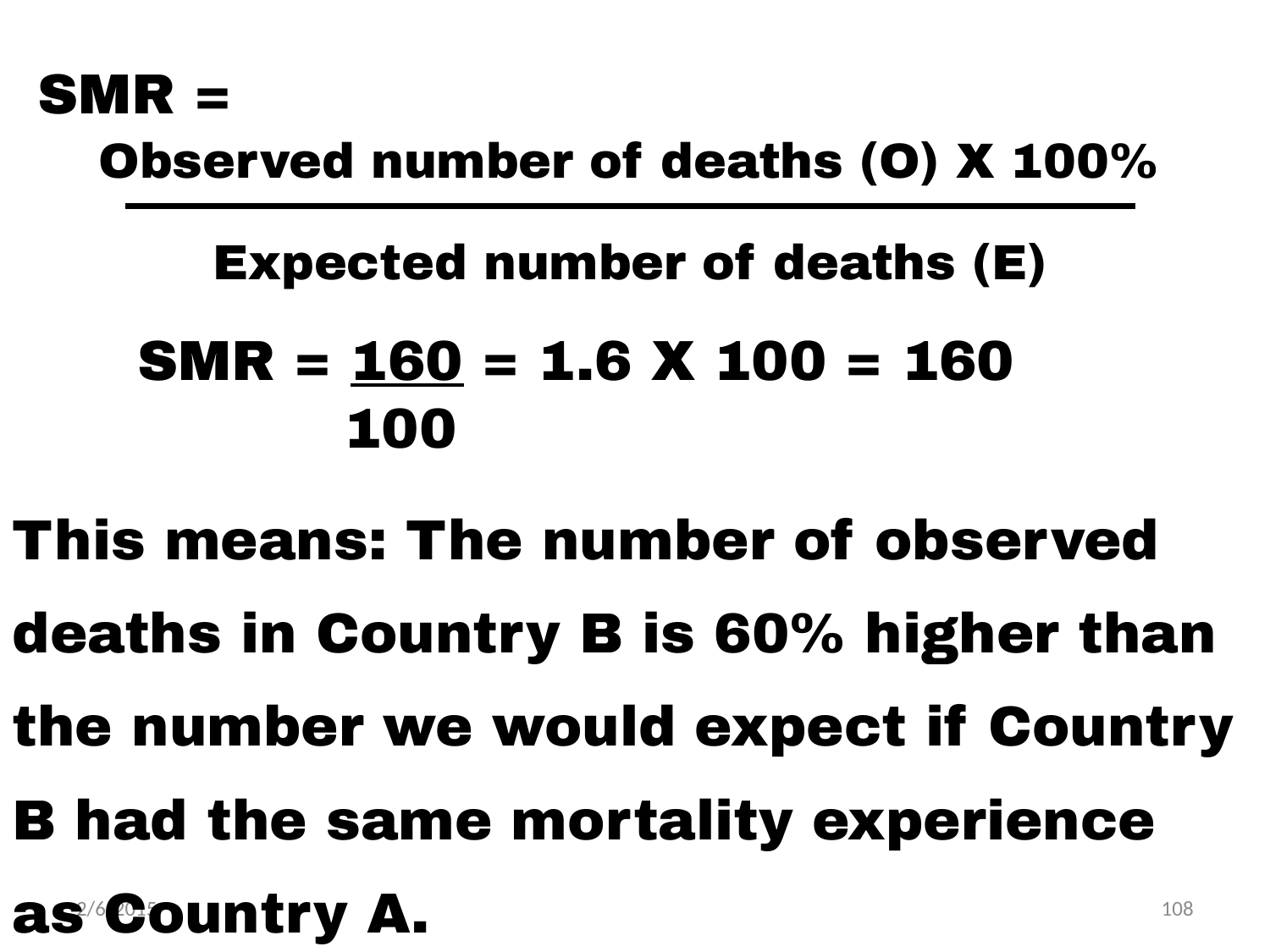

SMR =

Observed number of deaths (O) X 100%
Expected number of deaths (E)
SMR = 160 = 1.6 X 100 = 160
           100
This means: The number of observed deaths in Country B is 60% higher than the number we would expect if Country B had the same mortality experience as Country A.
2/6/2015
108